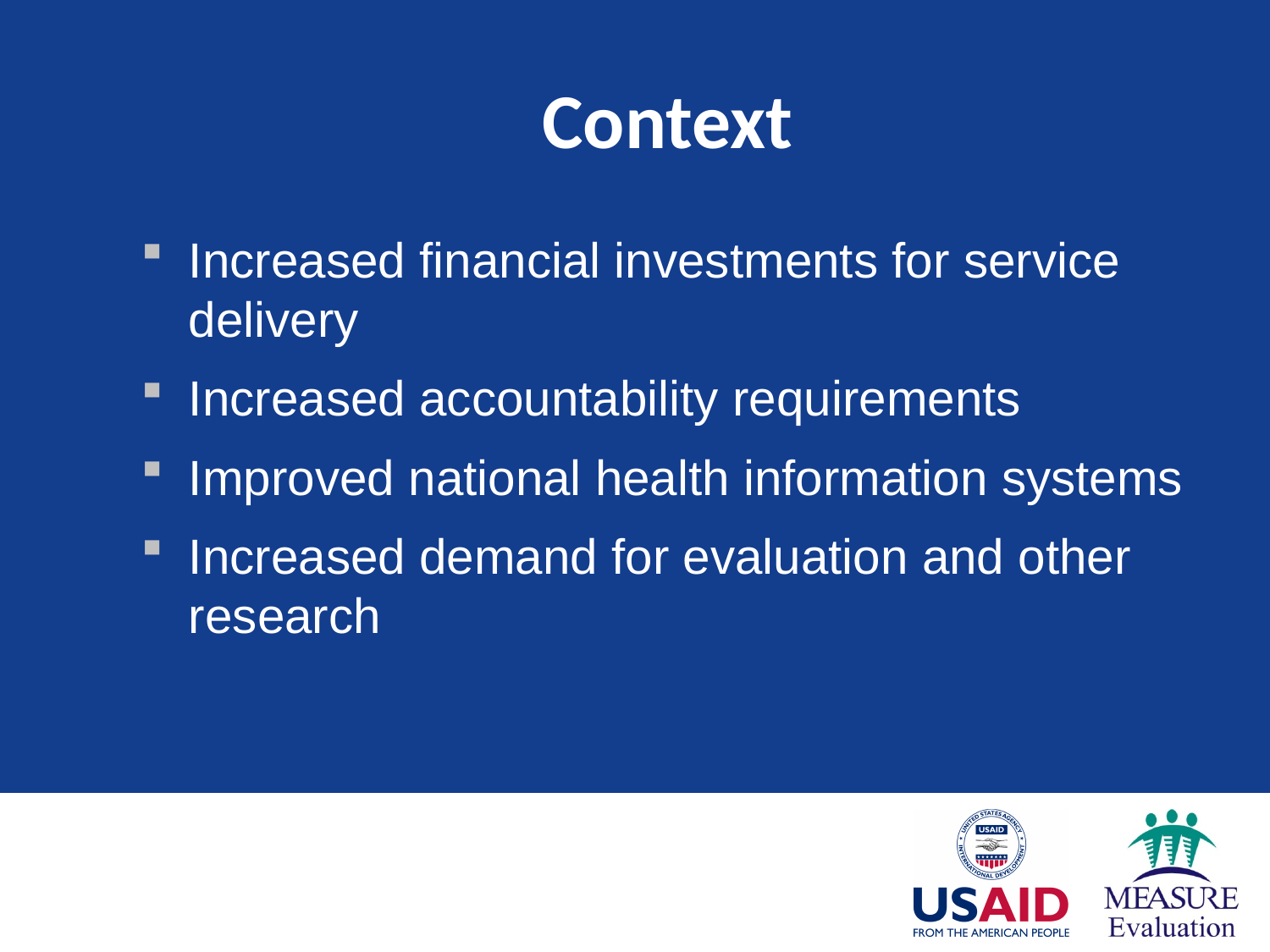

Context
Increased financial investments for service delivery
Increased accountability requirements
Improved national health information systems
Increased demand for evaluation and other research